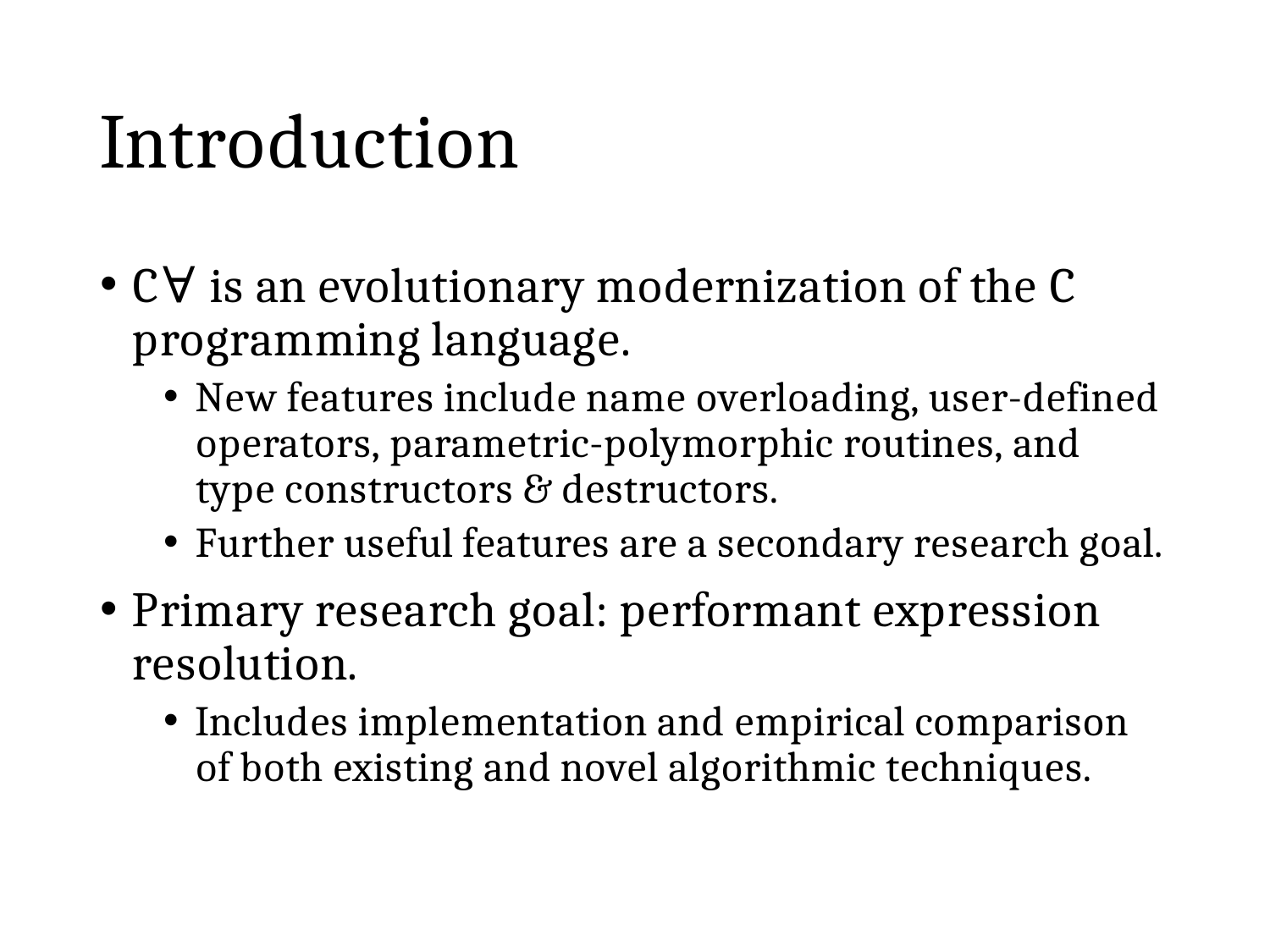

# Introduction
C∀ is an evolutionary modernization of the C programming language.
New features include name overloading, user-defined operators, parametric-polymorphic routines, and type constructors & destructors.
Further useful features are a secondary research goal.
Primary research goal: performant expression resolution.
Includes implementation and empirical comparison of both existing and novel algorithmic techniques.